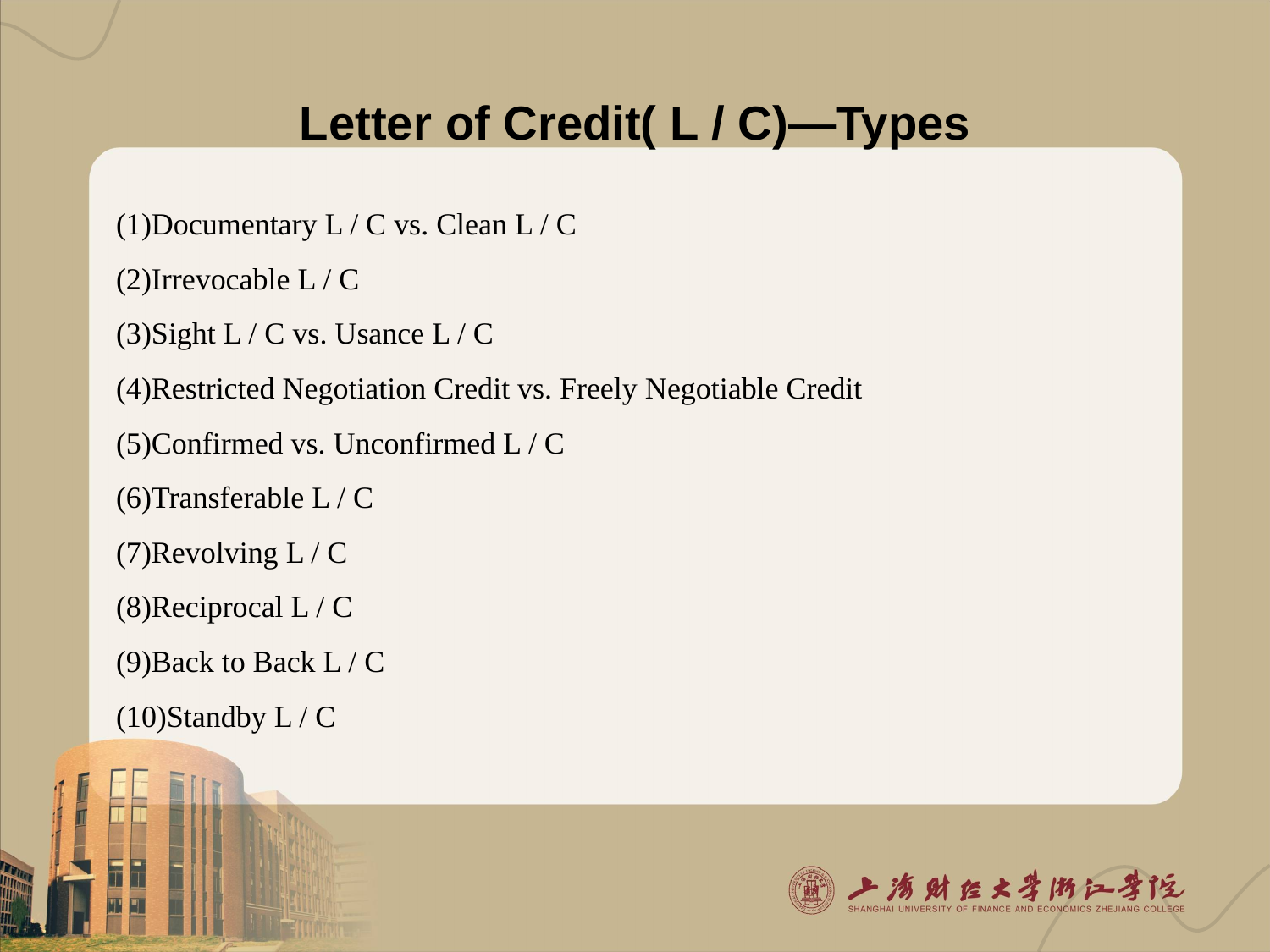

# Letter of Credit( L / C)—Types
(1)Documentary L / C vs. Clean L / C
(2)Irrevocable L / C
(3)Sight L / C vs. Usance L / C
(4)Restricted Negotiation Credit vs. Freely Negotiable Credit
(5)Confirmed vs. Unconfirmed L / C
(6)Transferable L / C
(7)Revolving L / C
(8)Reciprocal L / C
(9)Back to Back L / C
(10)Standby L / C